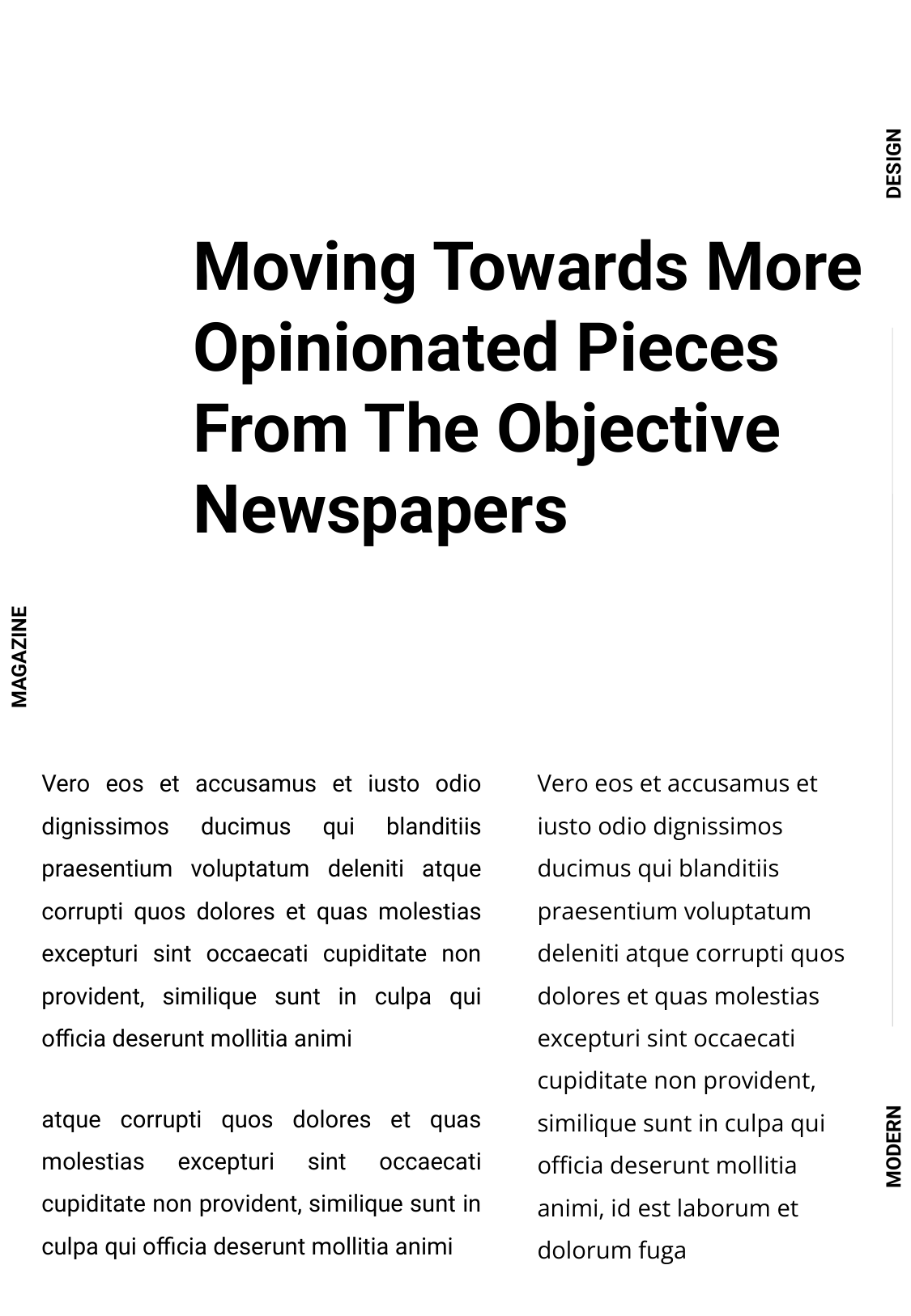

Moving Towards More Opinionated Pieces From The Objective Newspapers
Vero eos et accusamus et iusto odio dignissimos ducimus qui blanditiis praesentium voluptatum deleniti atque corrupti quos dolores et quas molestias excepturi sint occaecati cupiditate non provident, similique sunt in culpa qui officia deserunt mollitia animi
Vero eos et accusamus et iusto odio dignissimos ducimus qui blanditiis praesentium voluptatum deleniti atque corrupti quos dolores et quas molestias excepturi sint occaecati cupiditate non provident, similique sunt in culpa qui officia deserunt mollitia animi, id est laborum et dolorum fuga
atque corrupti quos dolores et quas molestias excepturi sint occaecati cupiditate non provident, similique sunt in culpa qui officia deserunt mollitia animi